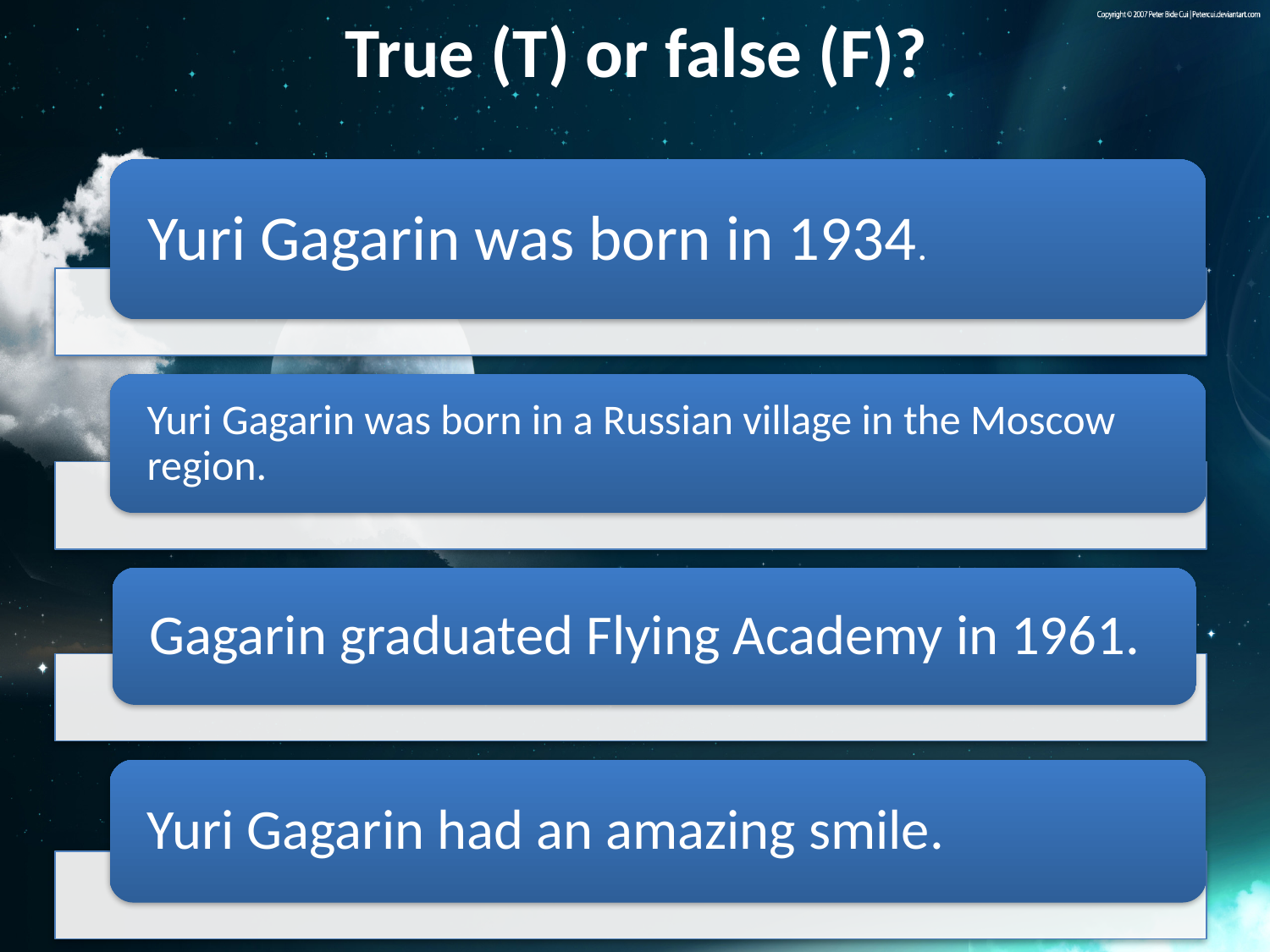

# True (T) or false (F)?
Yuri Gagarin was born in 1934.
Yuri Gagarin was born in a Russian village in the Moscow region.
Gagarin graduated Flying Academy in 1961.
Yuri Gagarin had an amazing smile.